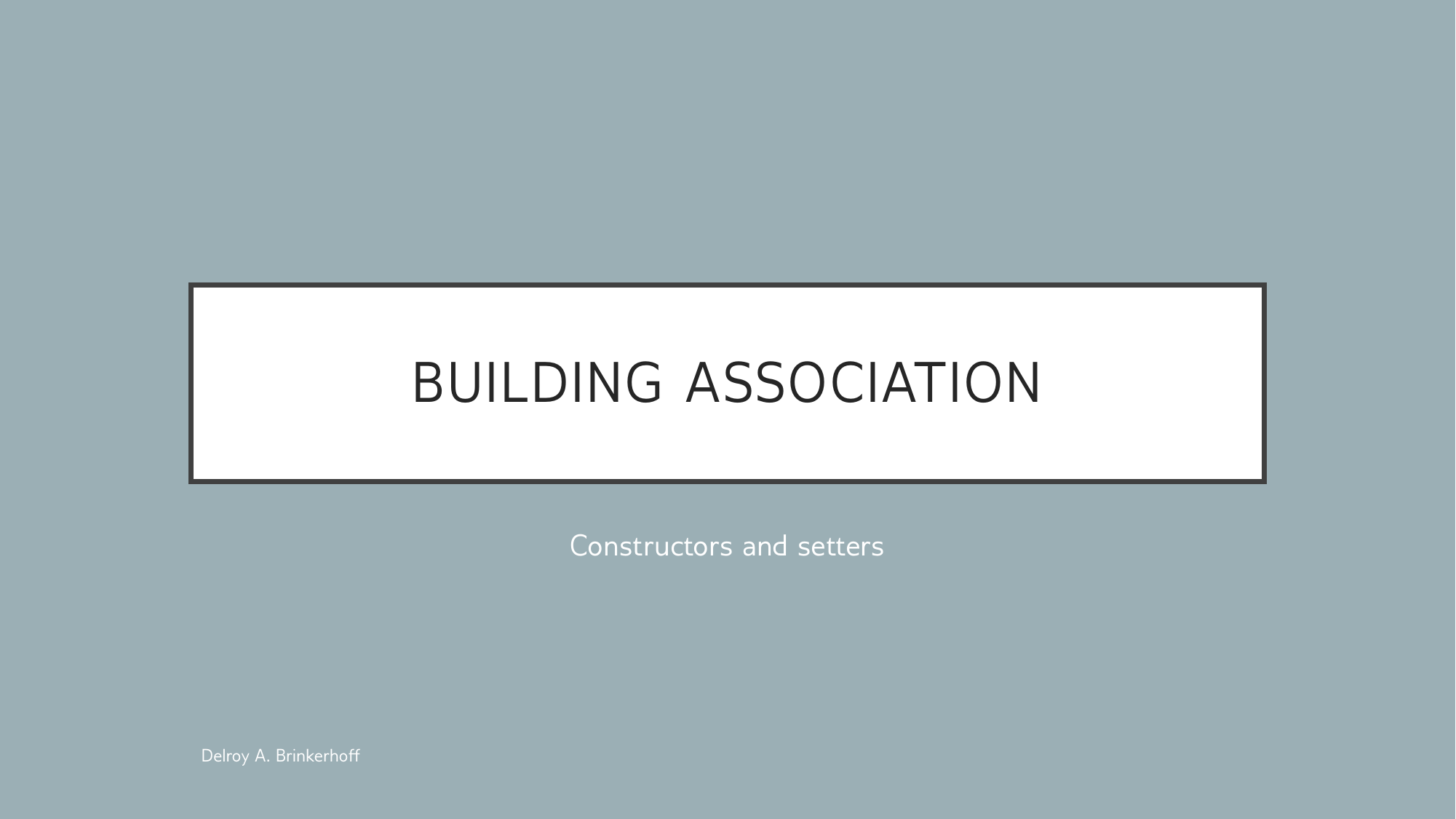

# Building Association
Constructors and setters
Delroy A. Brinkerhoff